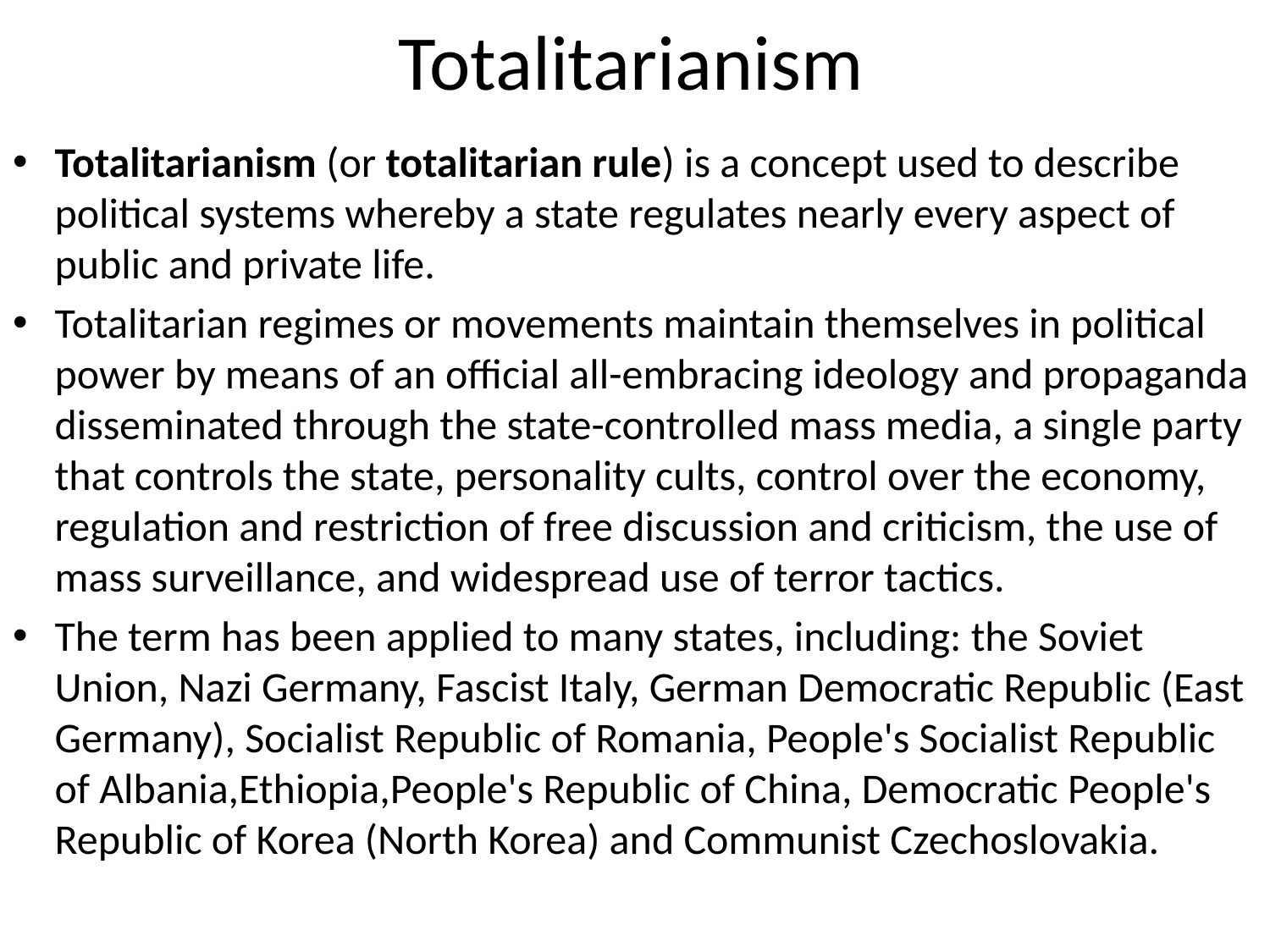

# Totalitarianism
Totalitarianism (or totalitarian rule) is a concept used to describe political systems whereby a state regulates nearly every aspect of public and private life.
Totalitarian regimes or movements maintain themselves in political power by means of an official all-embracing ideology and propaganda disseminated through the state-controlled mass media, a single party that controls the state, personality cults, control over the economy, regulation and restriction of free discussion and criticism, the use of mass surveillance, and widespread use of terror tactics.
The term has been applied to many states, including: the Soviet Union, Nazi Germany, Fascist Italy, German Democratic Republic (East Germany), Socialist Republic of Romania, People's Socialist Republic of Albania,Ethiopia,People's Republic of China, Democratic People's Republic of Korea (North Korea) and Communist Czechoslovakia.